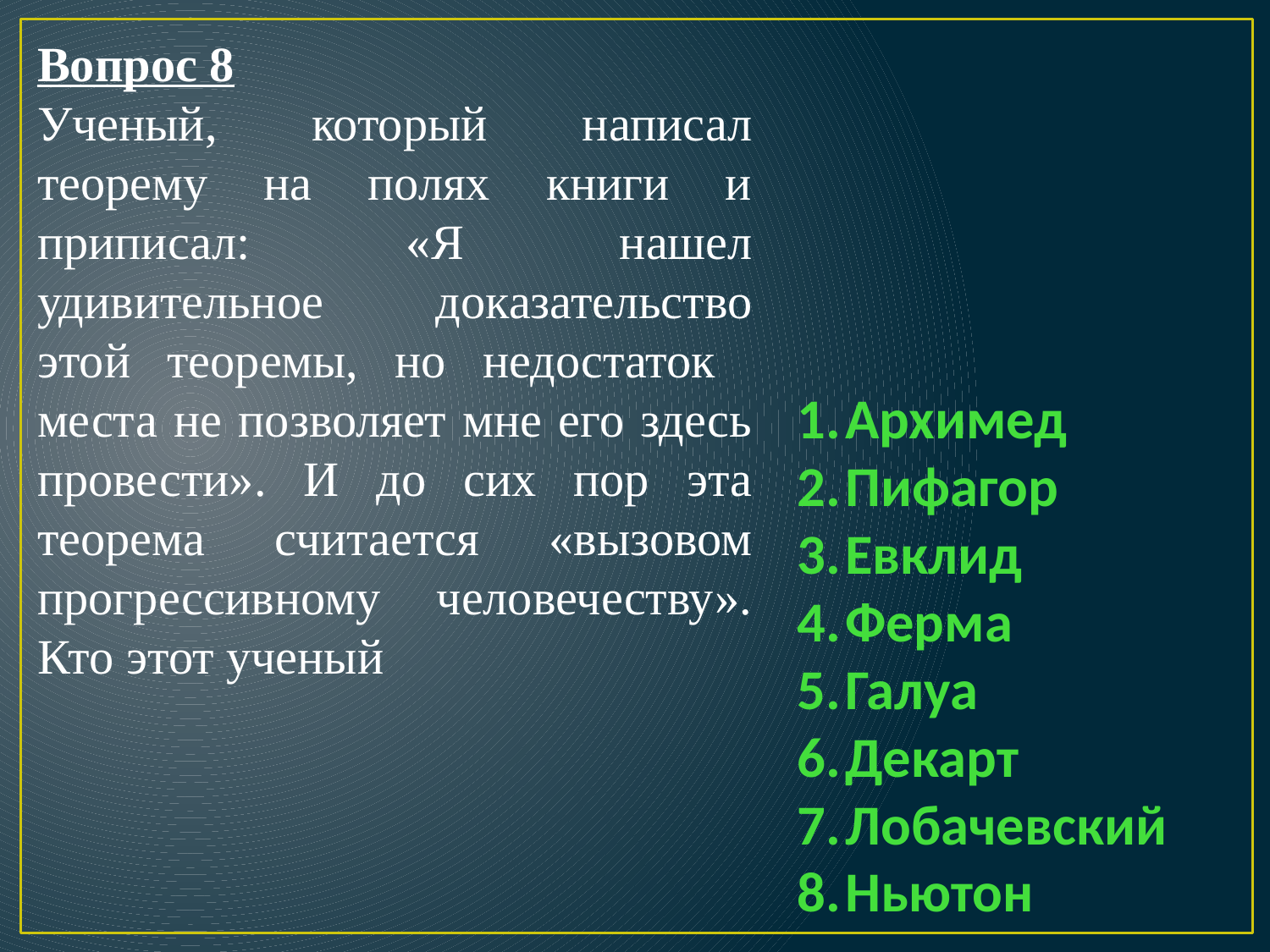

Вопрос 8
Ученый, который написал теорему на полях книги и приписал: «Я нашел удивительное доказательство этой теоремы, но недостаток  места не позволяет мне его здесь провести». И до сих пор эта теорема считается «вызовом прогрессивному человечеству». Кто этот ученый
Архимед
Пифагор
Евклид
Ферма
Галуа
Декарт
Лобачевский
Ньютон